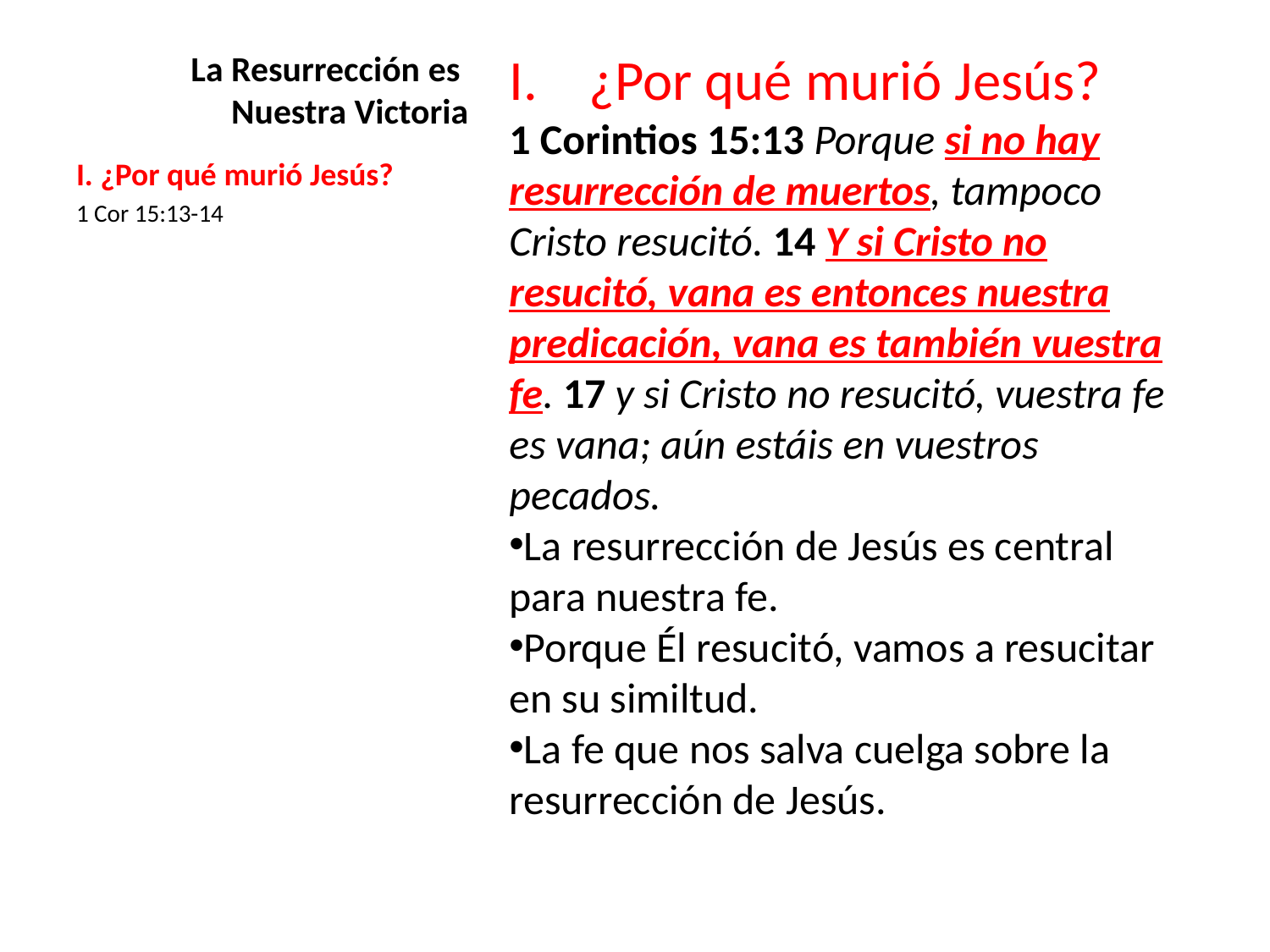

# La Resurrección es Nuestra Victoria
¿Por qué murió Jesús?
1 Corintios 15:13 Porque si no hay resurrección de muertos, tampoco Cristo resucitó. 14 Y si Cristo no resucitó, vana es entonces nuestra predicación, vana es también vuestra fe. 17 y si Cristo no resucitó, vuestra fe es vana; aún estáis en vuestros pecados.
La resurrección de Jesús es central para nuestra fe.
Porque Él resucitó, vamos a resucitar en su similtud.
La fe que nos salva cuelga sobre la resurrección de Jesús.

I. ¿Por qué murió Jesús?
1 Cor 15:13-14